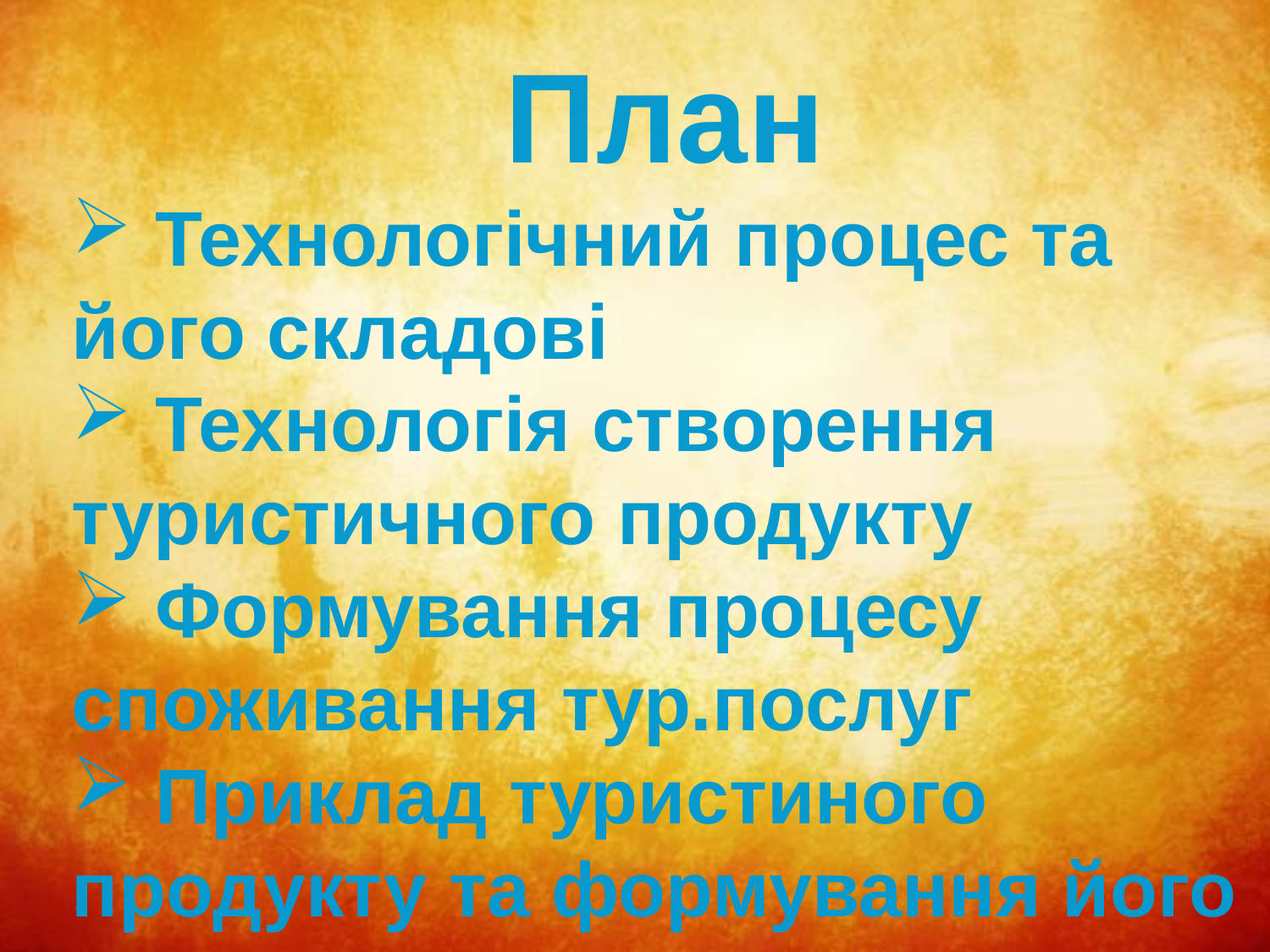

План
 Технологічний процес та його складові
 Технологія створення туристичного продукту
 Формування процесу споживання тур.послуг
 Приклад туристиного продукту та формування його споживання
#